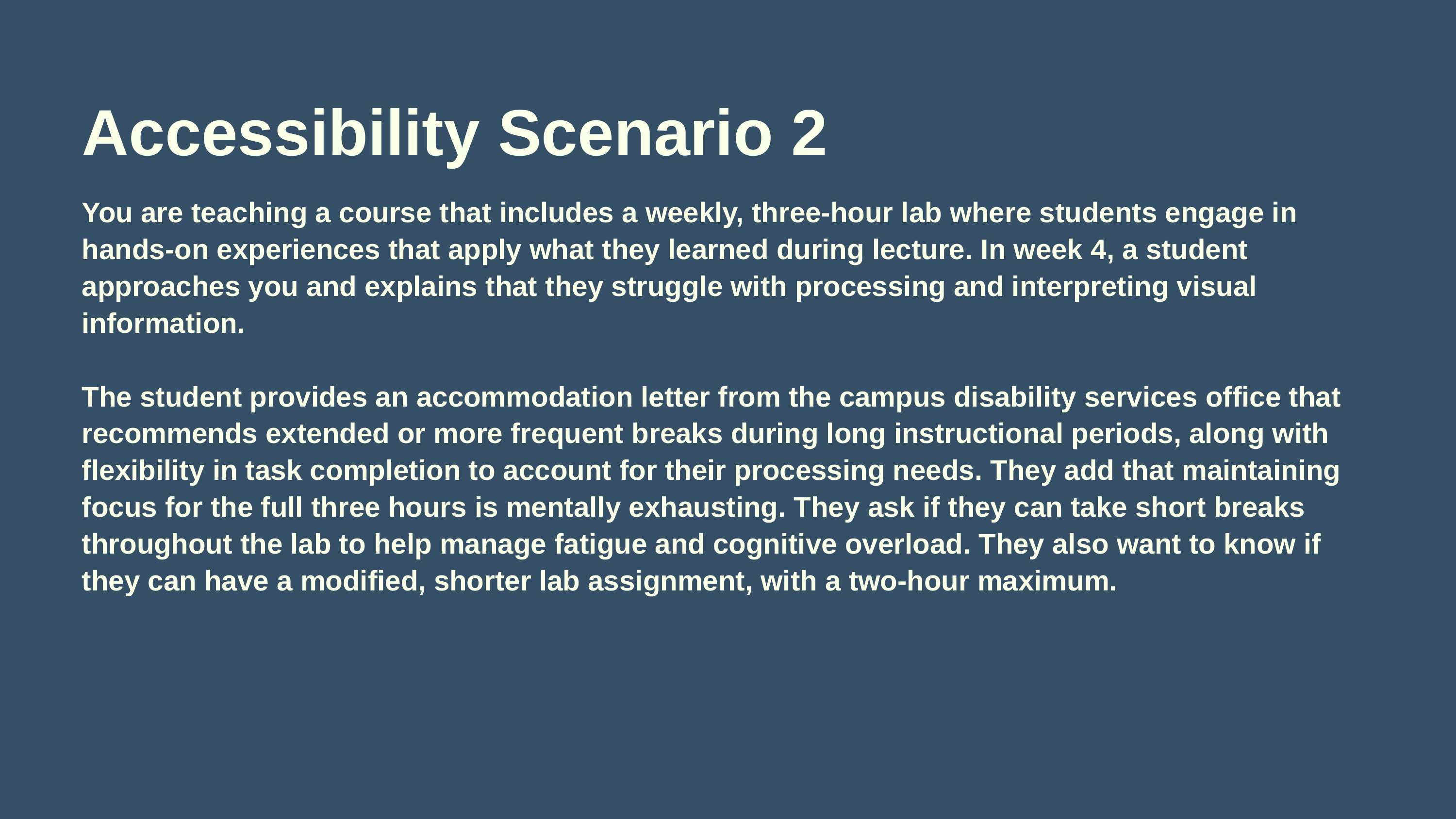

Accessibility Scenario 2
You are teaching a course that includes a weekly, three-hour lab where students engage in hands-on experiences that apply what they learned during lecture. In week 4, a student approaches you and explains that they struggle with processing and interpreting visual information.

The student provides an accommodation letter from the campus disability services office that recommends extended or more frequent breaks during long instructional periods, along with flexibility in task completion to account for their processing needs. They add that maintaining focus for the full three hours is mentally exhausting. They ask if they can take short breaks throughout the lab to help manage fatigue and cognitive overload. They also want to know if they can have a modified, shorter lab assignment, with a two-hour maximum.